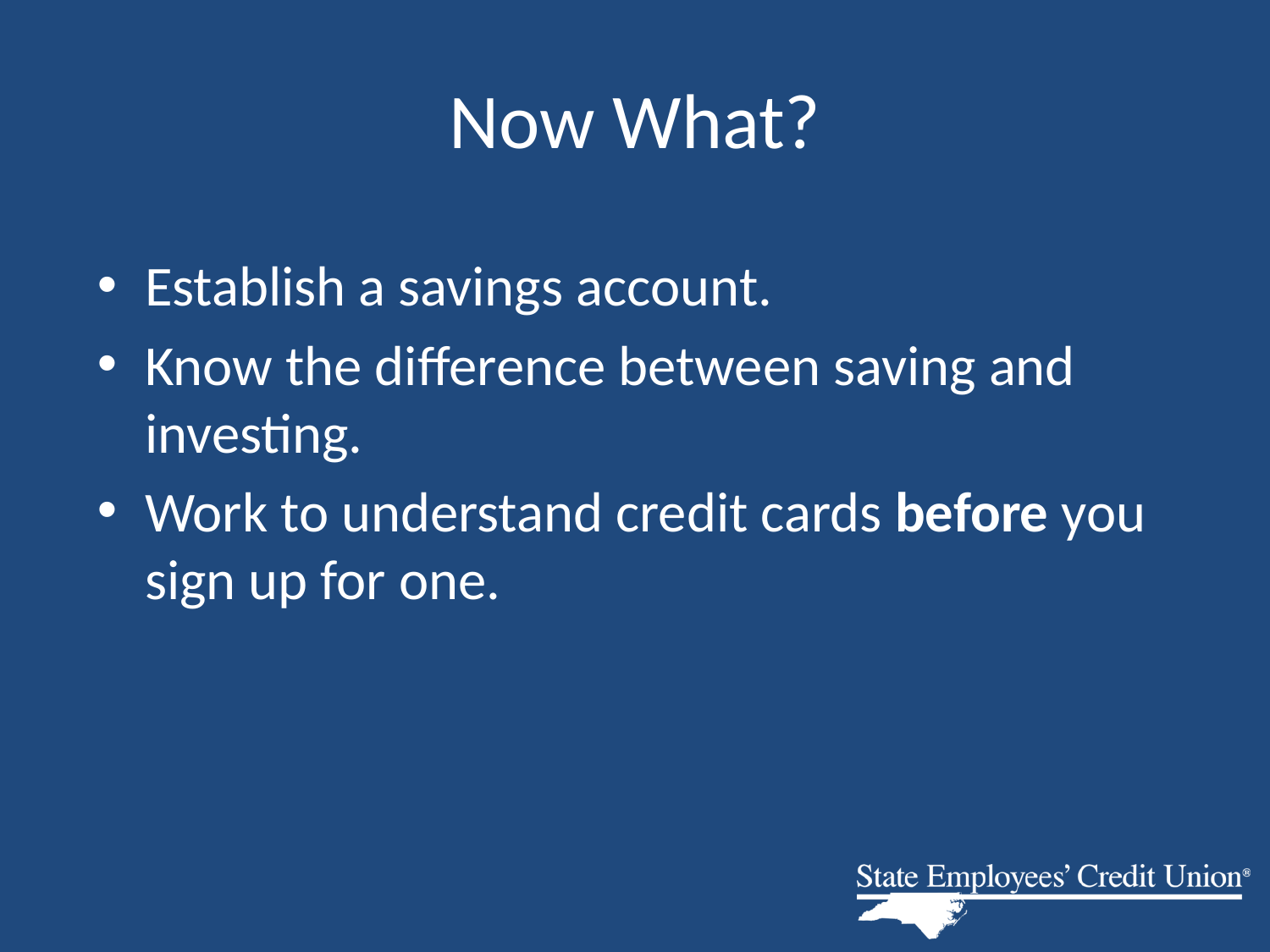

# Now What?

Establish a savings account.
Know the difference between saving and investing.
Work to understand credit cards before you sign up for one.